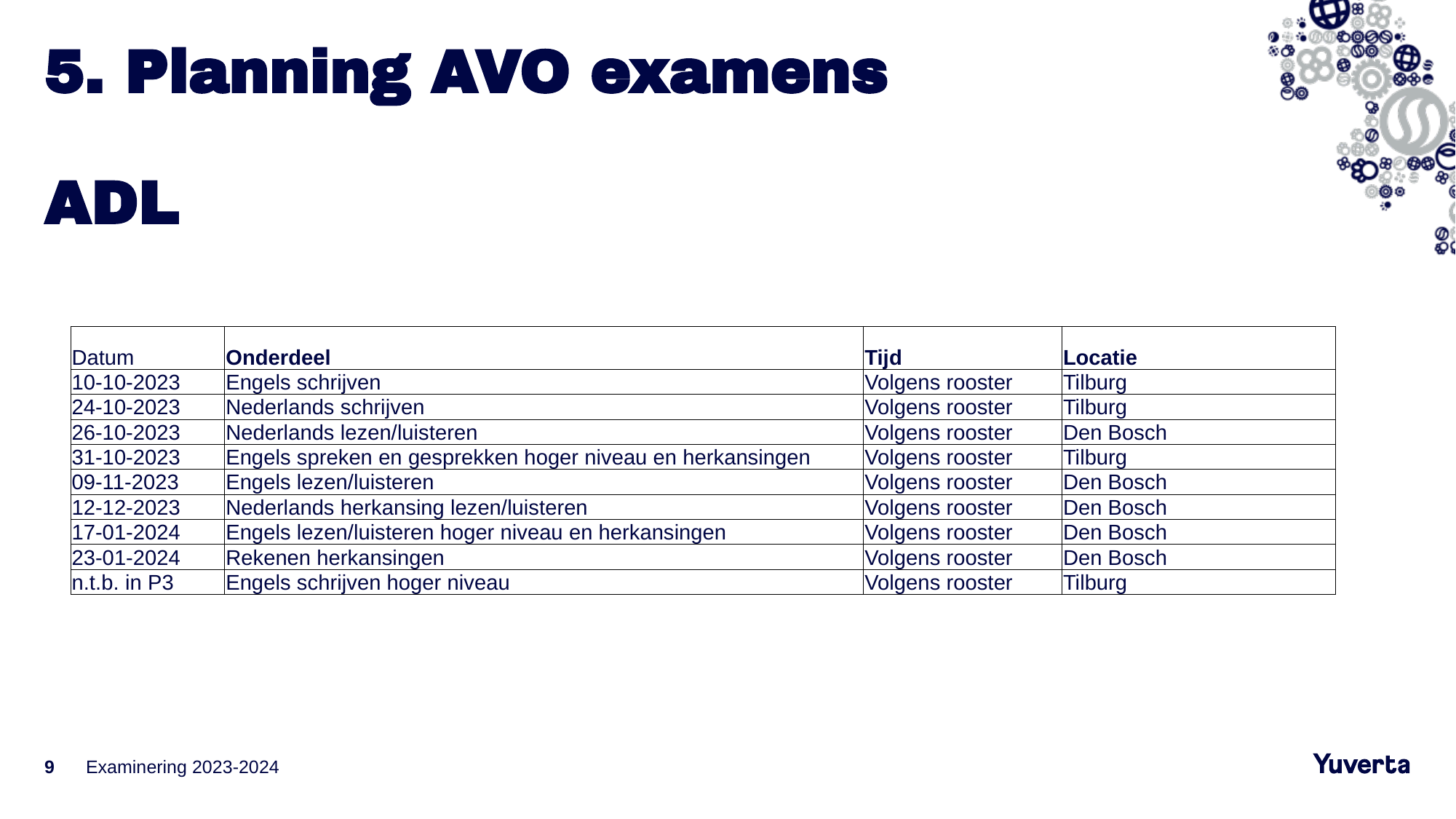

# 5. Planning AVO examens ADL
| Datum | Onderdeel | Tijd | Locatie |
| --- | --- | --- | --- |
| 10-10-2023 | Engels schrijven | Volgens rooster | Tilburg |
| 24-10-2023 | Nederlands schrijven | Volgens rooster | Tilburg |
| 26-10-2023 | Nederlands lezen/luisteren | Volgens rooster | Den Bosch |
| 31-10-2023 | Engels spreken en gesprekken hoger niveau en herkansingen | Volgens rooster | Tilburg |
| 09-11-2023 | Engels lezen/luisteren | Volgens rooster | Den Bosch |
| 12-12-2023 | Nederlands herkansing lezen/luisteren | Volgens rooster | Den Bosch |
| 17-01-2024 | Engels lezen/luisteren hoger niveau en herkansingen | Volgens rooster | Den Bosch |
| 23-01-2024 | Rekenen herkansingen | Volgens rooster | Den Bosch |
| n.t.b. in P3 | Engels schrijven hoger niveau | Volgens rooster | Tilburg |
9
Examinering 2023-2024
30-1-2024